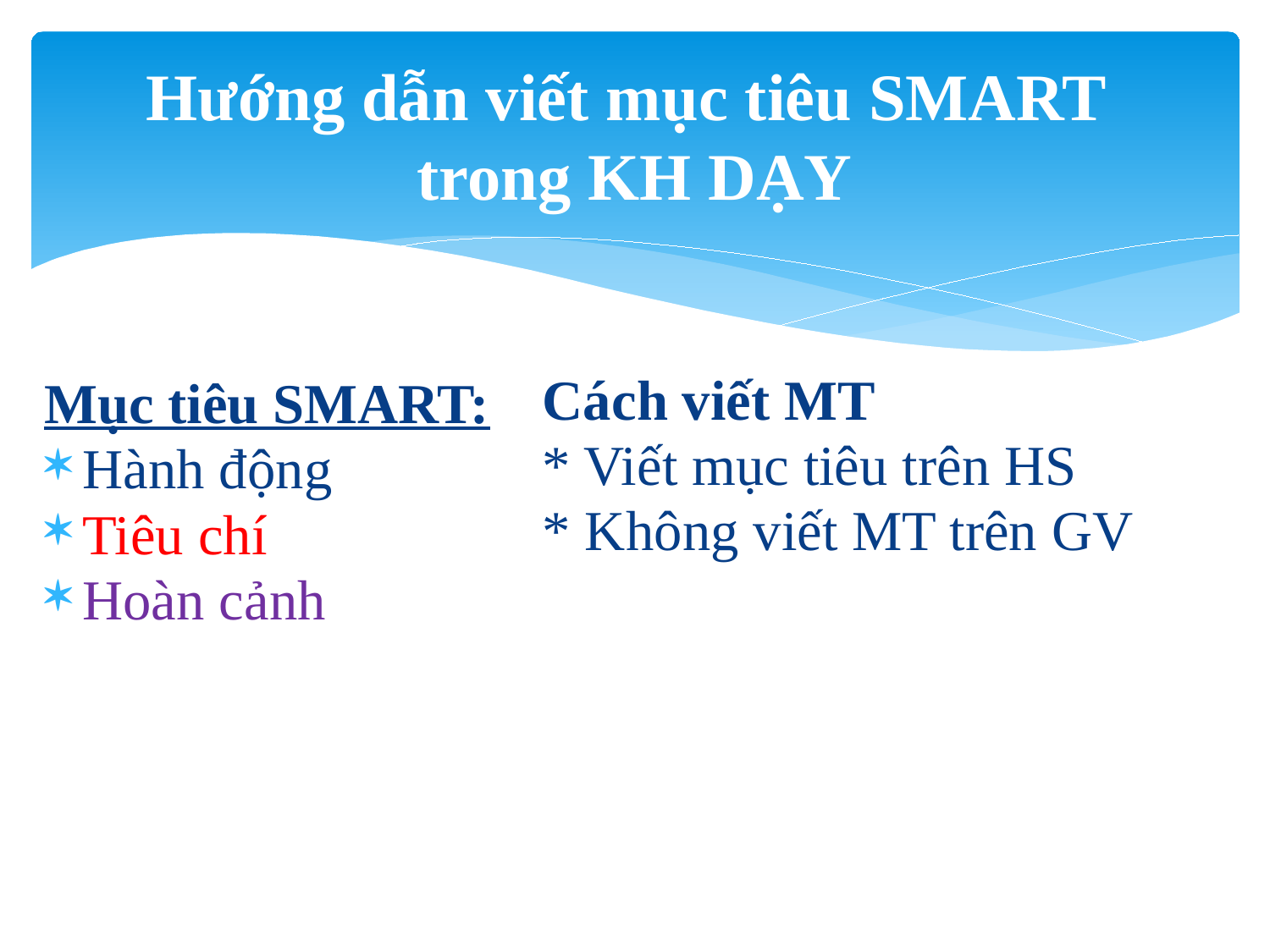

# Hướng dẫn viết mục tiêu SMART trong KH DẠY
Cách viết MT
* Viết mục tiêu trên HS
* Không viết MT trên GV

Mục tiêu SMART:
Hành động
Tiêu chí
Hoàn cảnh